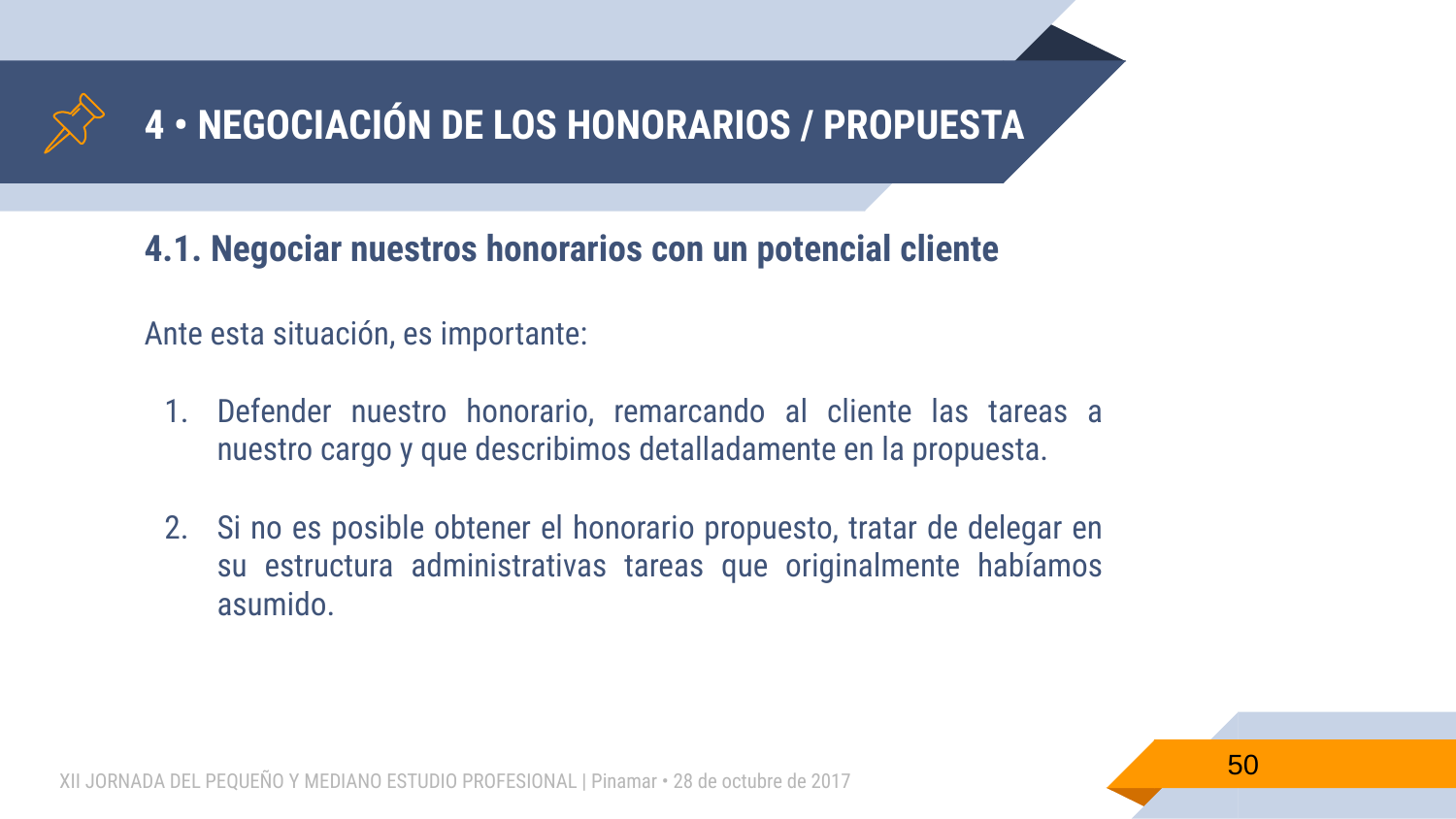

# 4 • NEGOCIACIÓN DE LOS HONORARIOS / PROPUESTA

4.1. Negociar nuestros honorarios con un potencial cliente

Ante esta situación, es importante:

Defender nuestro honorario, remarcando al cliente las tareas a nuestro cargo y que describimos detalladamente en la propuesta.

Si no es posible obtener el honorario propuesto, tratar de delegar en su estructura administrativas tareas que originalmente habíamos asumido.
50